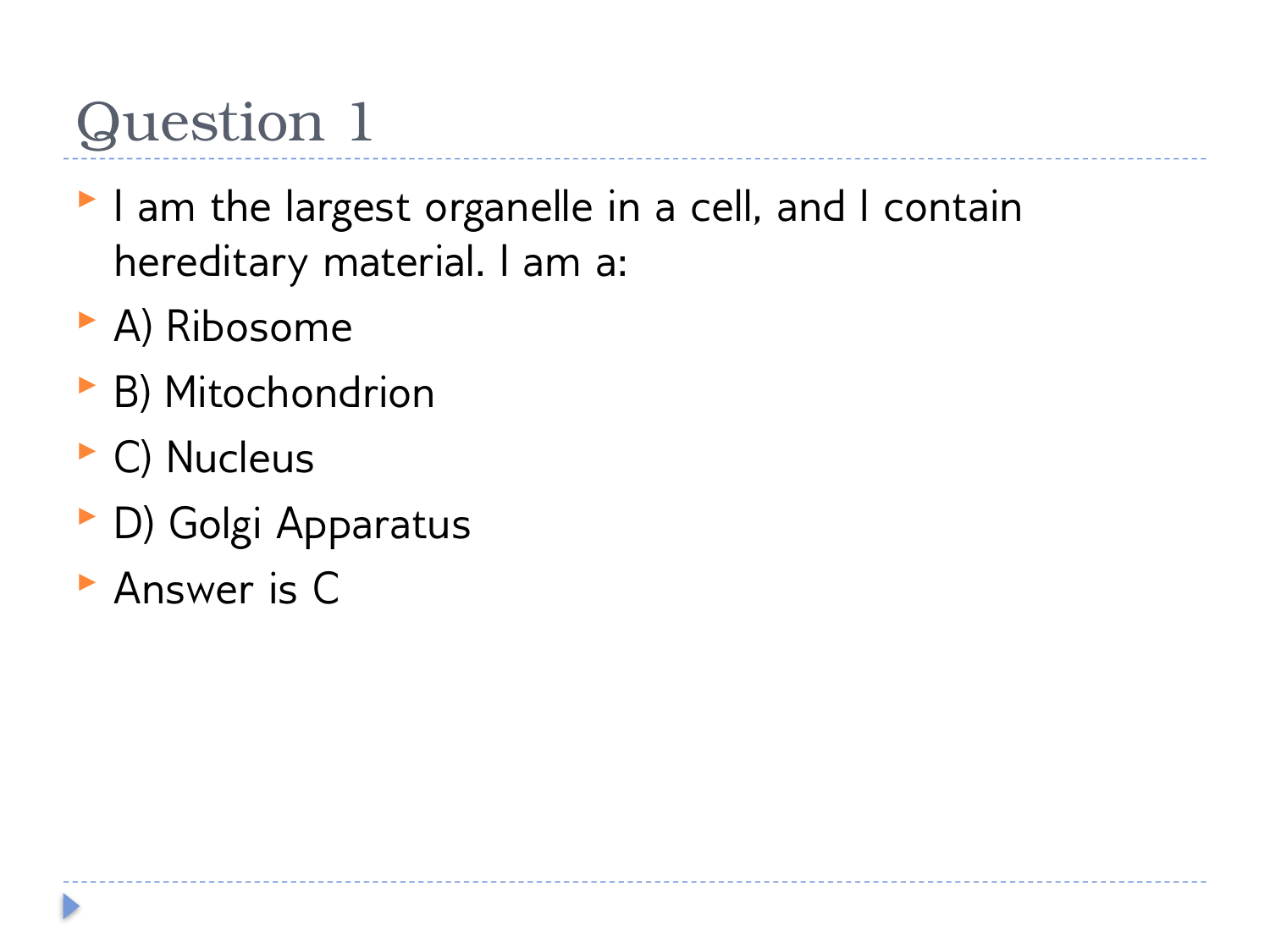

# Question 1
I am the largest organelle in a cell, and I contain hereditary material. I am a:
A) Ribosome
B) Mitochondrion
C) Nucleus
D) Golgi Apparatus
Answer is C